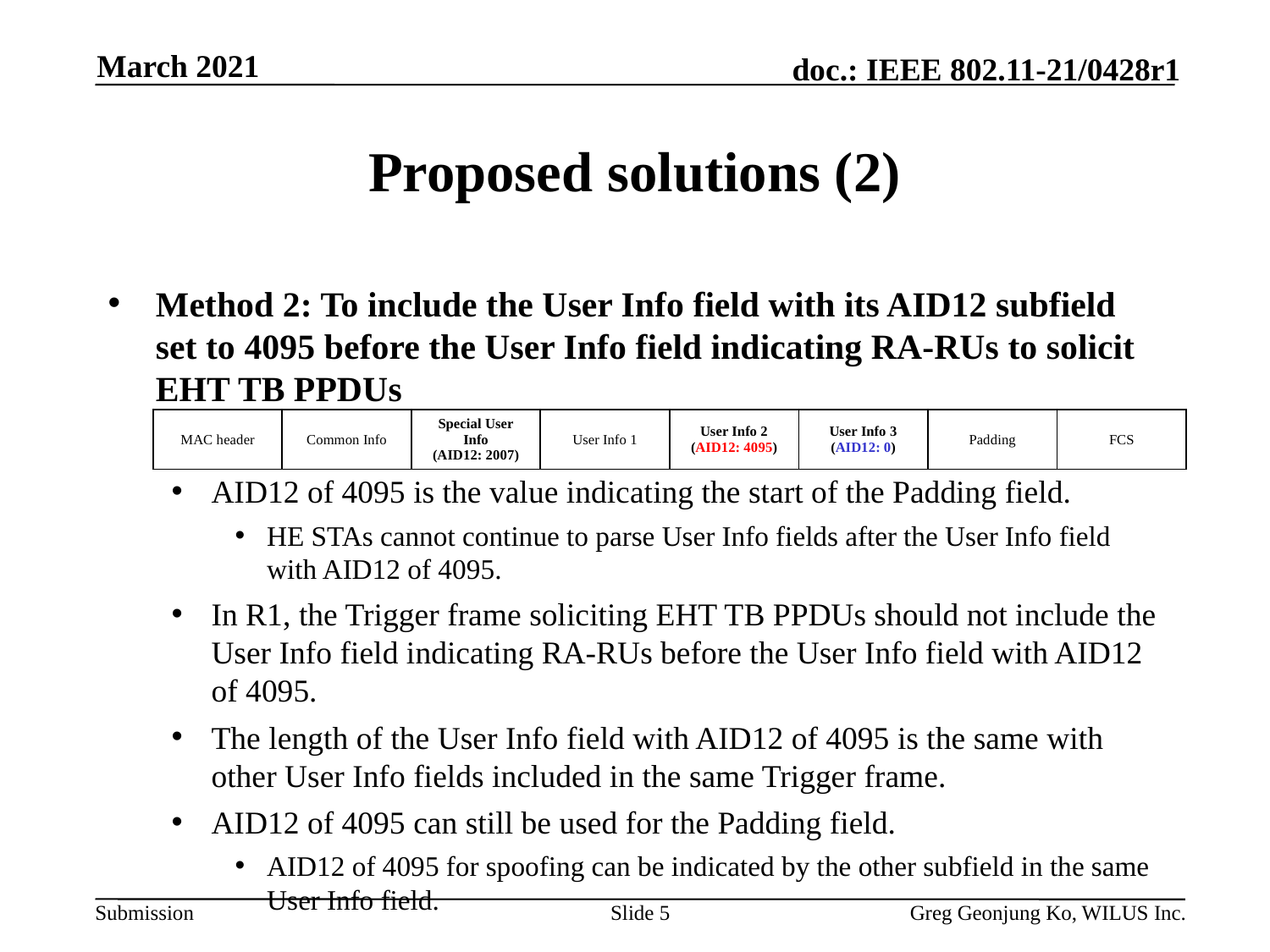

March 2021
# Proposed solutions (2)
Method 2: To include the User Info field with its AID12 subfield set to 4095 before the User Info field indicating RA-RUs to solicit EHT TB PPDUs

AID12 of 4095 is the value indicating the start of the Padding field.
HE STAs cannot continue to parse User Info fields after the User Info field with AID12 of 4095.
In R1, the Trigger frame soliciting EHT TB PPDUs should not include the User Info field indicating RA-RUs before the User Info field with AID12 of 4095.
The length of the User Info field with AID12 of 4095 is the same with other User Info fields included in the same Trigger frame.
AID12 of 4095 can still be used for the Padding field.
AID12 of 4095 for spoofing can be indicated by the other subfield in the same User Info field.
| MAC header | Common Info | Special User Info (AID12: 2007) | User Info 1 | User Info 2 (AID12: 4095) | User Info 3 (AID12: 0) | Padding | FCS |
| --- | --- | --- | --- | --- | --- | --- | --- |
Slide 5
Greg Geonjung Ko, WILUS Inc.